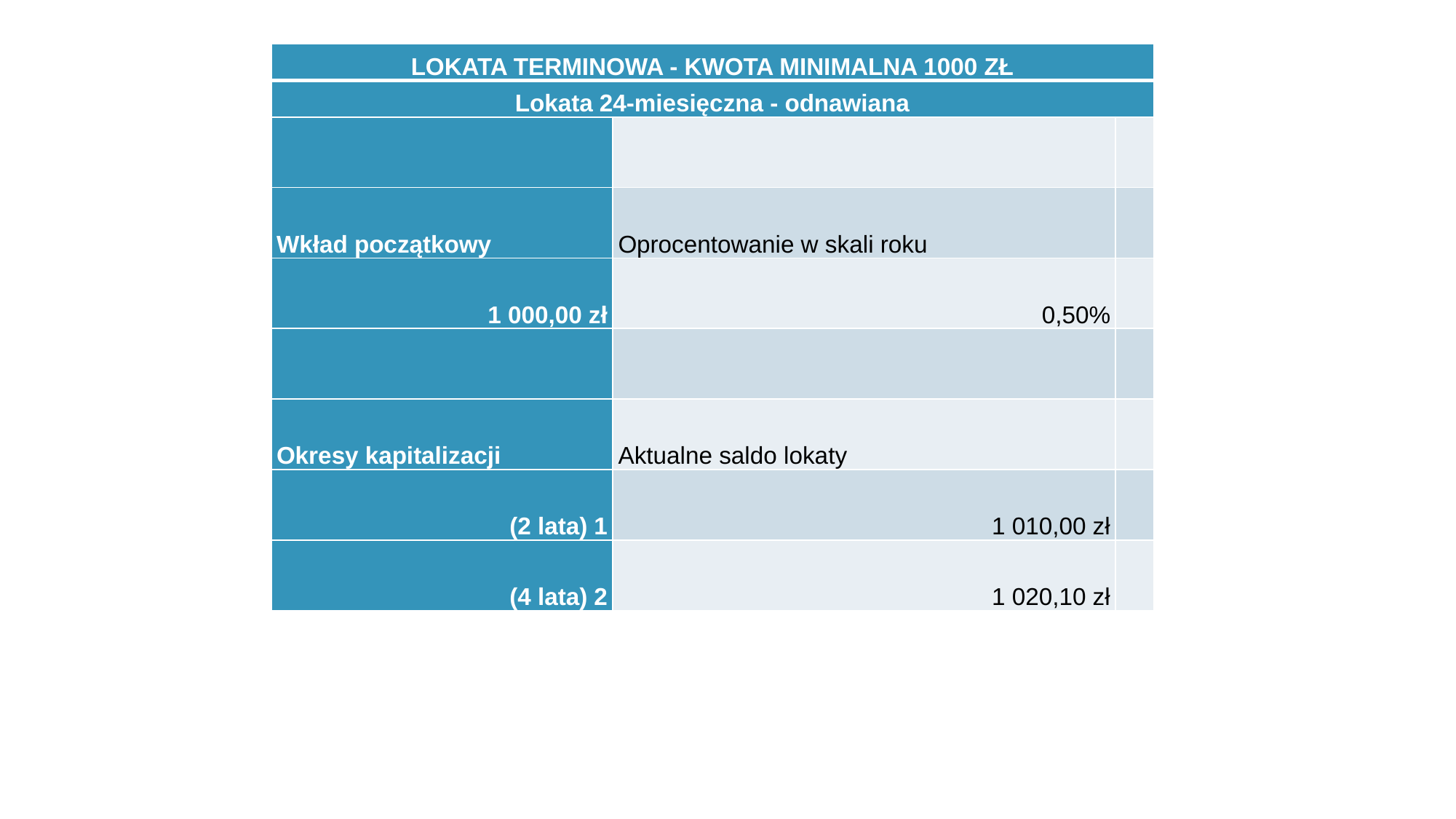

| LOKATA TERMINOWA - KWOTA MINIMALNA 1000 ZŁ |  |  |
| --- | --- | --- |
| Lokata 24-miesięczna - odnawiana |  |  |
|  |  |  |
| Wkład początkowy | Oprocentowanie w skali roku |  |
| 1 000,00 zł | 0,50% |  |
|  |  |  |
| Okresy kapitalizacji | Aktualne saldo lokaty |  |
| (2 lata) 1 | 1 010,00 zł |  |
| (4 lata) 2 | 1 020,10 zł |  |
#